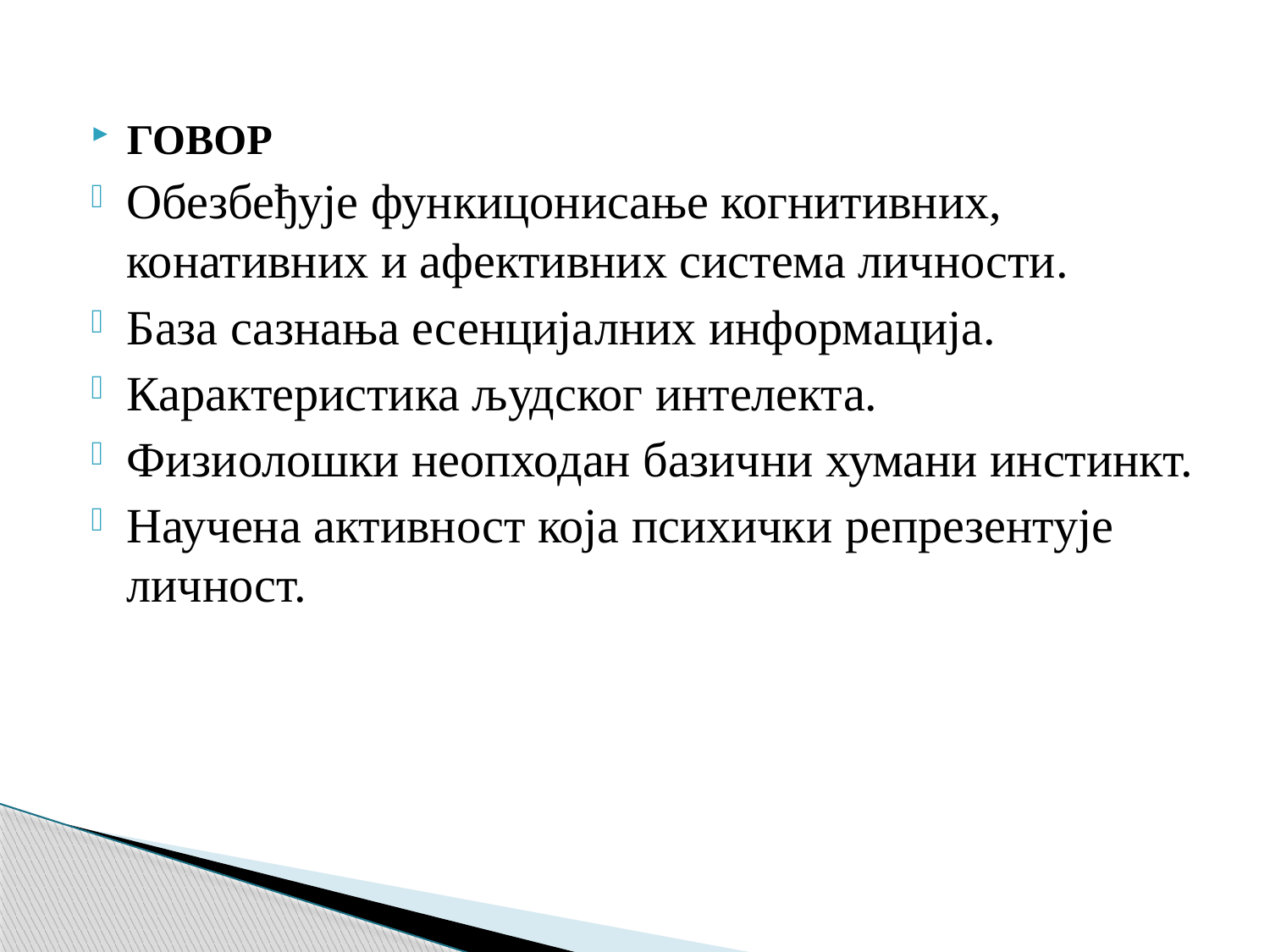

#
ГОВОР
Обезбеђује функицонисање когнитивних, конативних и афективних система личности.
База сазнања есенцијалних информација.
Карактеристика људског интелекта.
Физиолошки неопходан базични хумани инстинкт.
Научена активност која психички репрезентује личност.